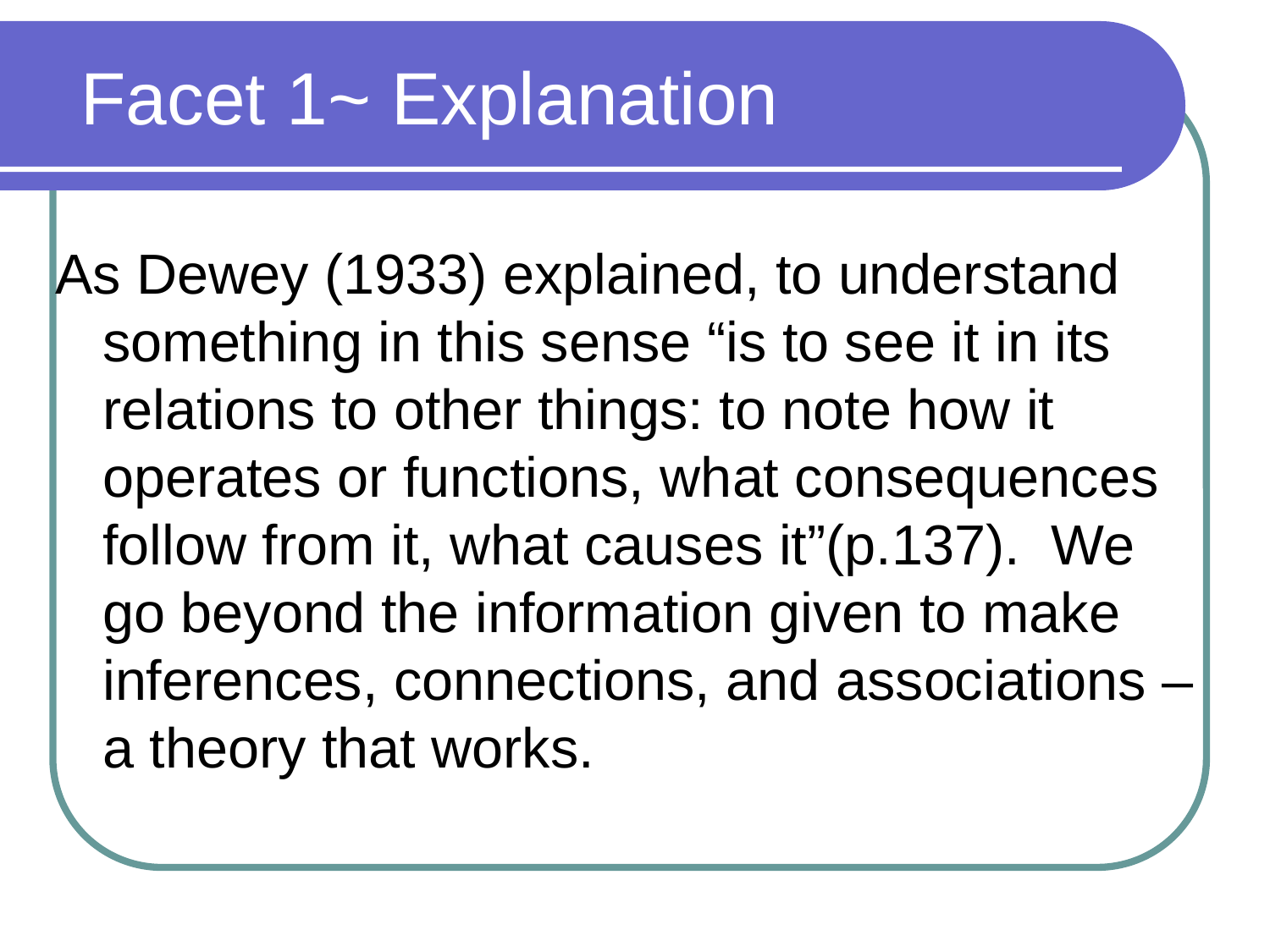

# Facet 1~ Explanation

As Dewey (1933) explained, to understand something in this sense “is to see it in its relations to other things: to note how it operates or functions, what consequences follow from it, what causes it”(p.137).  We go beyond the information given to make inferences, connections, and associations – a theory that works.